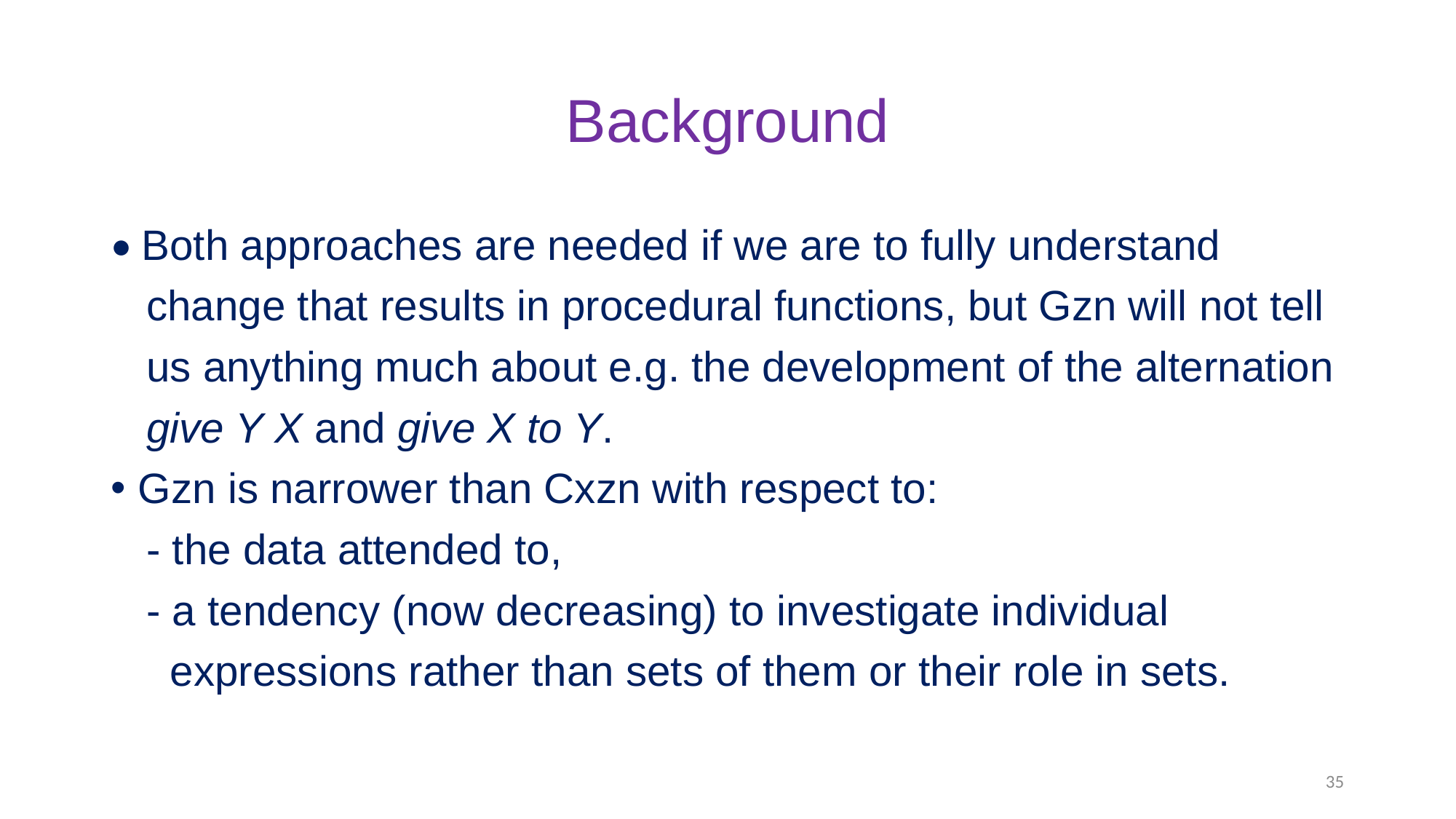

# Background
• Both approaches are needed if we are to fully understand
   change that results in procedural functions, but Gzn will not tell
   us anything much about e.g. the development of the alternation
   give Y X and give X to Y.
Gzn is narrower than Cxzn with respect to:
   - the data attended to,
   - a tendency (now decreasing) to investigate individual
     expressions rather than sets of them or their role in sets.

35